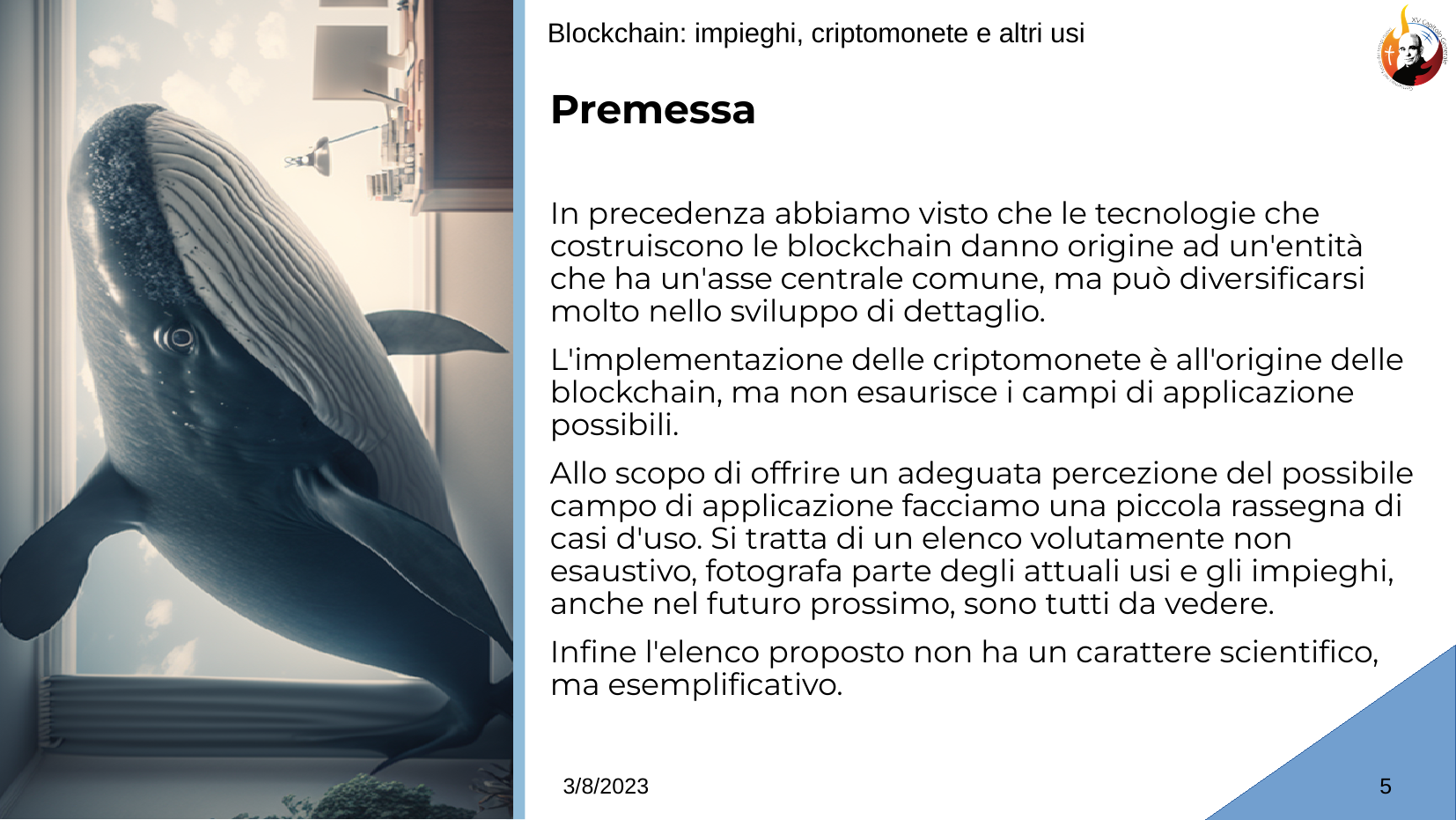

Blockchain: impieghi, criptomonete e altri usi
# Premessa
In precedenza abbiamo visto che le tecnologie che costruiscono le blockchain danno origine ad un'entità che ha un'asse centrale comune, ma può diversificarsi molto nello sviluppo di dettaglio.
L'implementazione delle criptomonete è all'origine delle blockchain, ma non esaurisce i campi di applicazione possibili.
Allo scopo di offrire un adeguata percezione del possibile campo di applicazione facciamo una piccola rassegna di casi d'uso. Si tratta di un elenco volutamente non esaustivo, fotografa parte degli attuali usi e gli impieghi, anche nel futuro prossimo, sono tutti da vedere.
Infine l'elenco proposto non ha un carattere scientifico, ma esemplificativo.